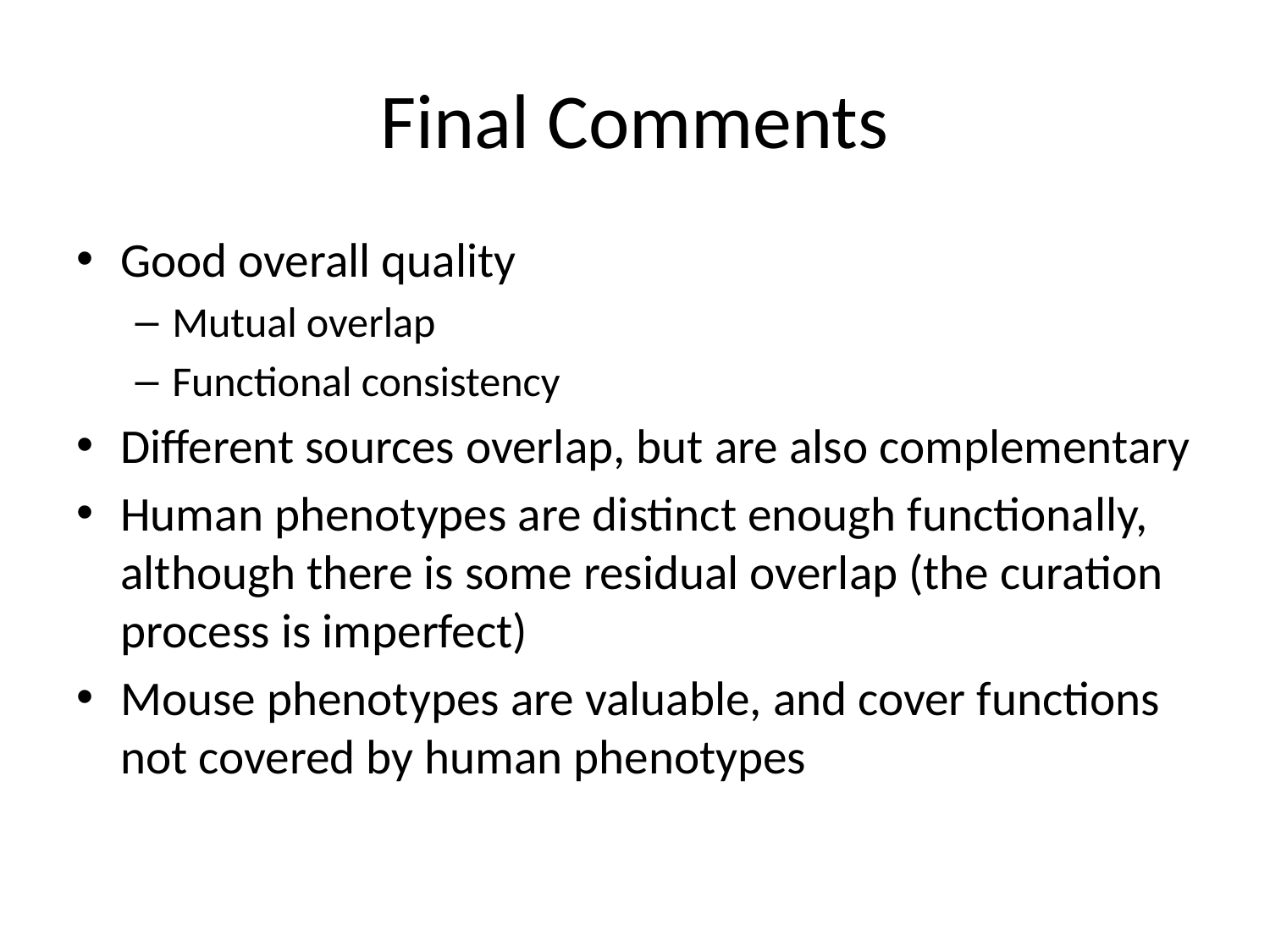

# Final Comments
Good overall quality
Mutual overlap
Functional consistency
Different sources overlap, but are also complementary
Human phenotypes are distinct enough functionally, although there is some residual overlap (the curation process is imperfect)
Mouse phenotypes are valuable, and cover functions not covered by human phenotypes